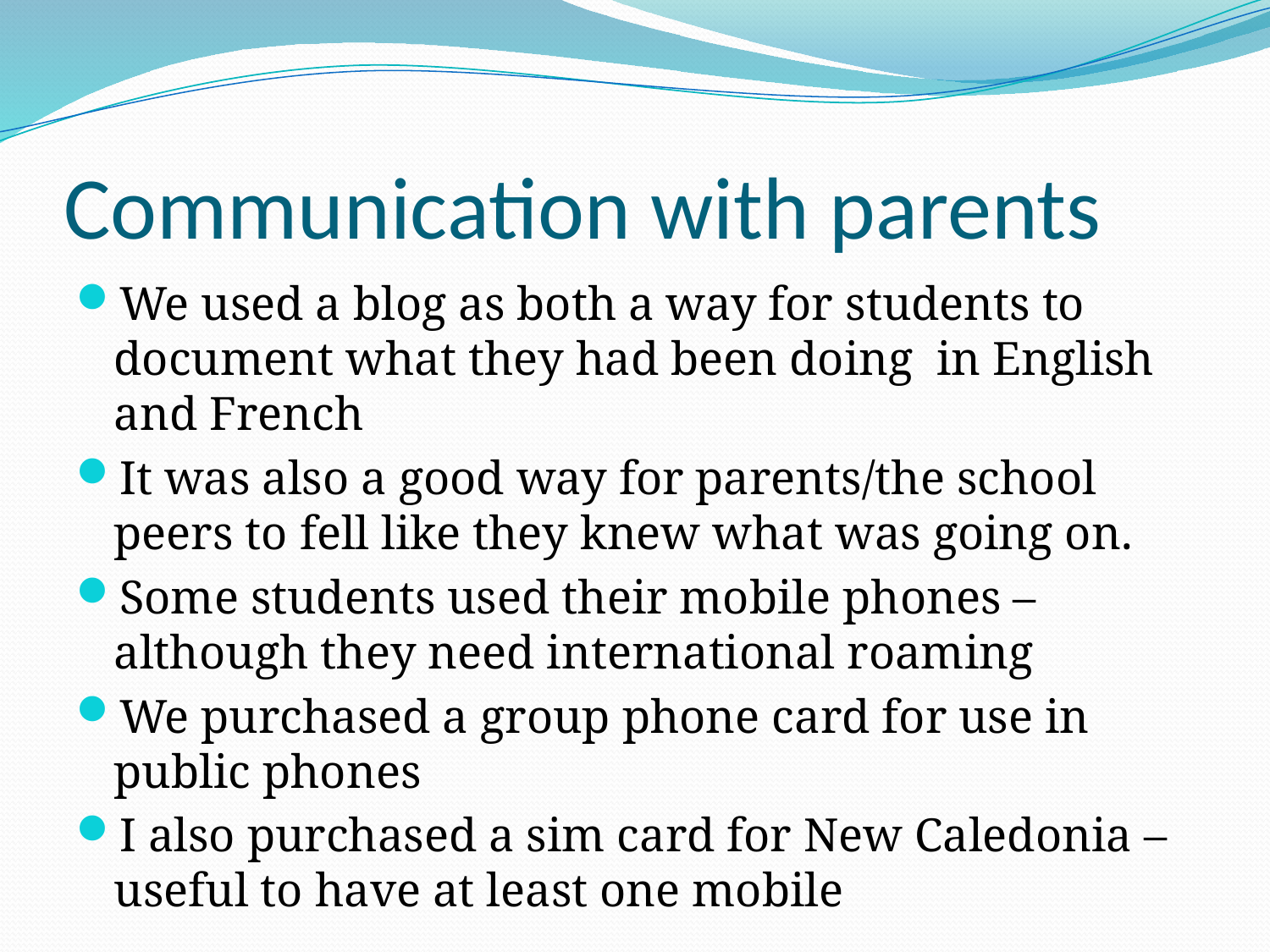

# Communication with parents
We used a blog as both a way for students to document what they had been doing  in English and French
It was also a good way for parents/the school peers to fell like they knew what was going on.
Some students used their mobile phones – although they need international roaming
We purchased a group phone card for use in public phones
I also purchased a sim card for New Caledonia – useful to have at least one mobile